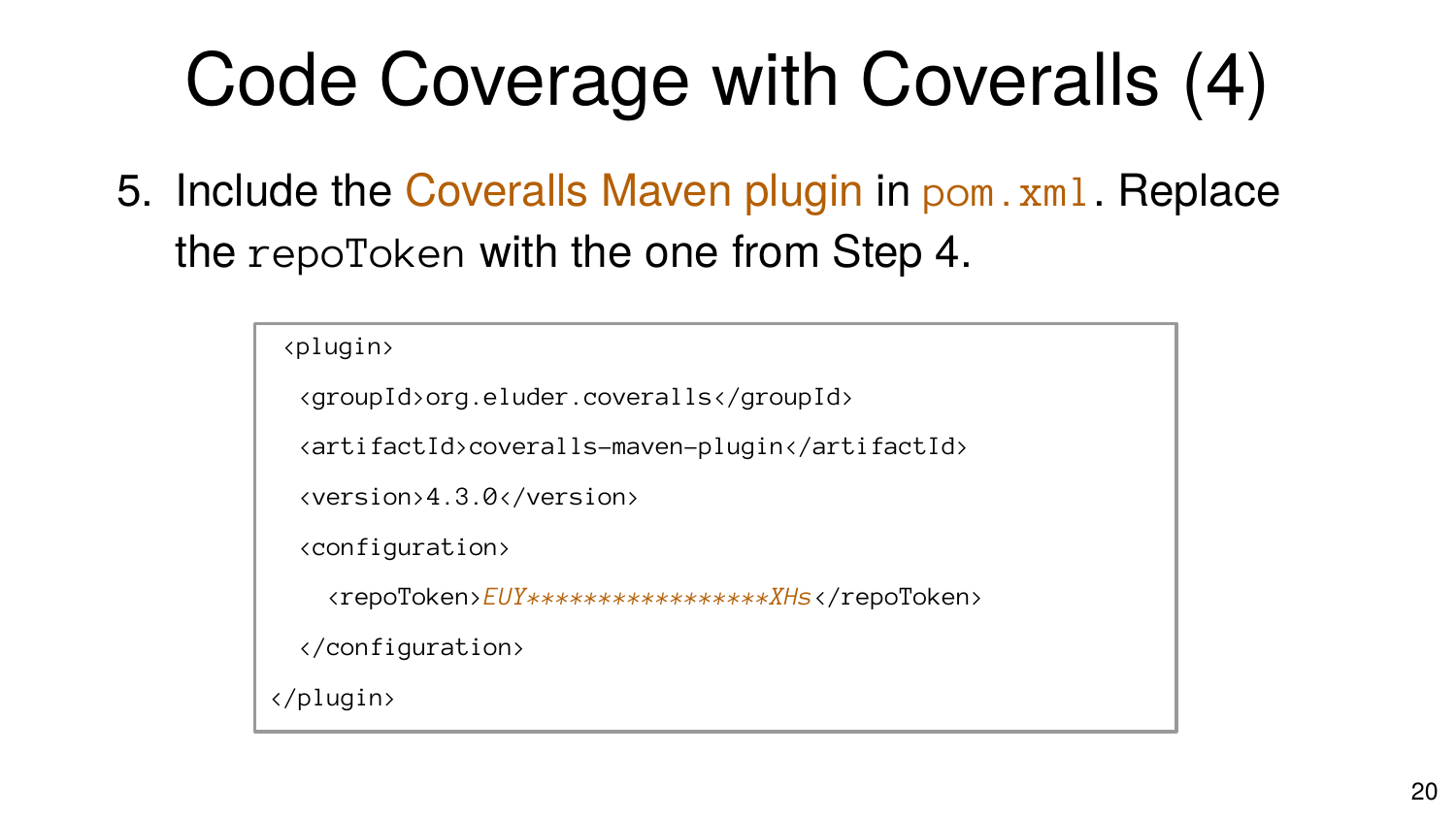

Code Coverage with Coveralls (4)
# Include the Coveralls Maven plugin in pom.xml. Replace the repoToken with the one from Step 4.
 <plugin>
  <groupId>org.eluder.coveralls</groupId>
  <artifactId>coveralls-maven-plugin</artifactId>
  <version>4.3.0</version>
  <configuration>
    <repoToken>EUY*****************XHs</repoToken>
  </configuration>
</plugin>
20